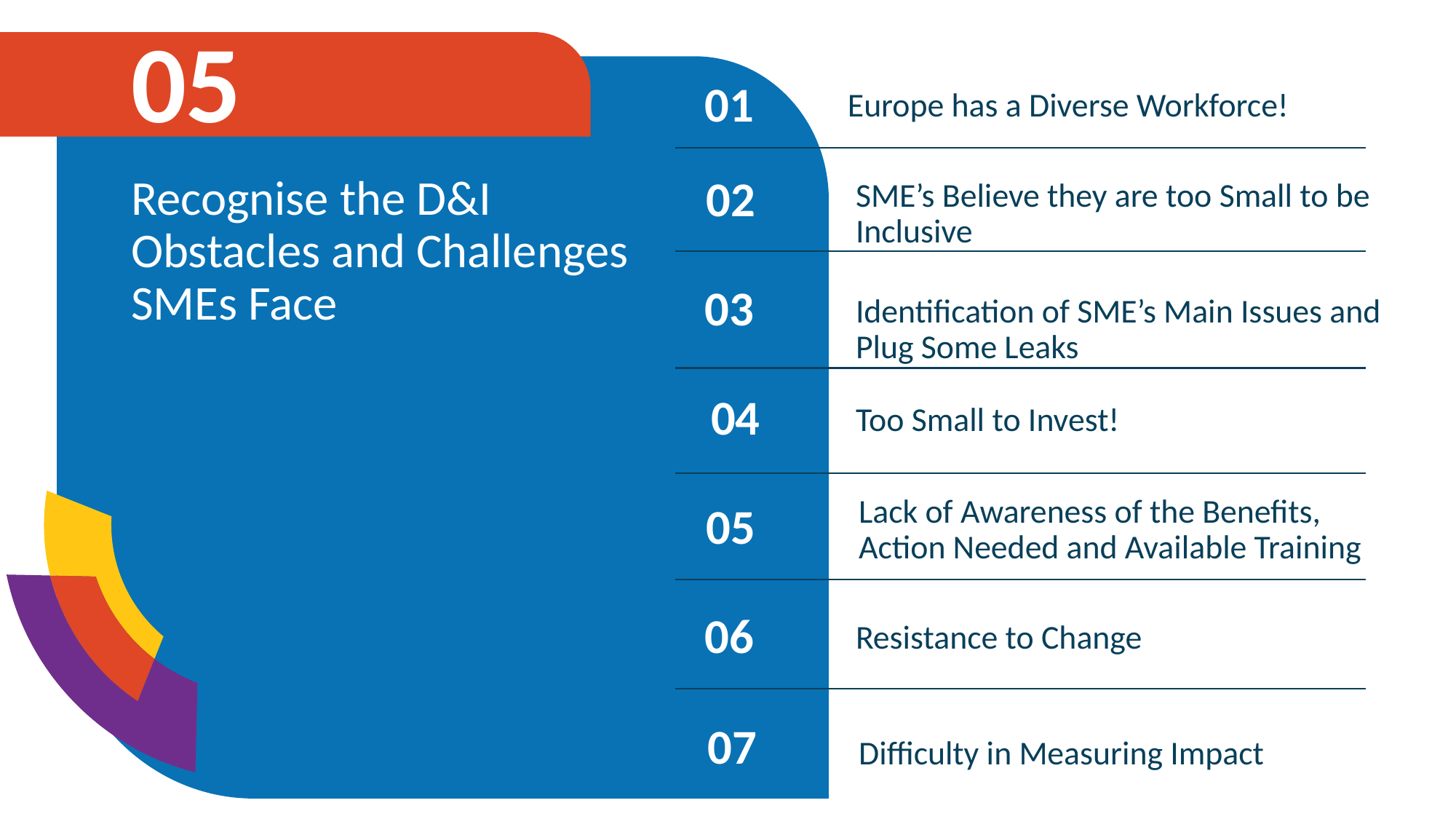

05
Europe has a Diverse Workforce!
01
02
Recognise the D&I Obstacles and Challenges SMEs Face

SME’s Believe they are too Small to be Inclusive
03
Identification of SME’s Main Issues and Plug Some Leaks
04
Too Small to Invest!
05
Lack of Awareness of the Benefits, Action Needed and Available Training
Resistance to Change
06
07
Difficulty in Measuring Impact